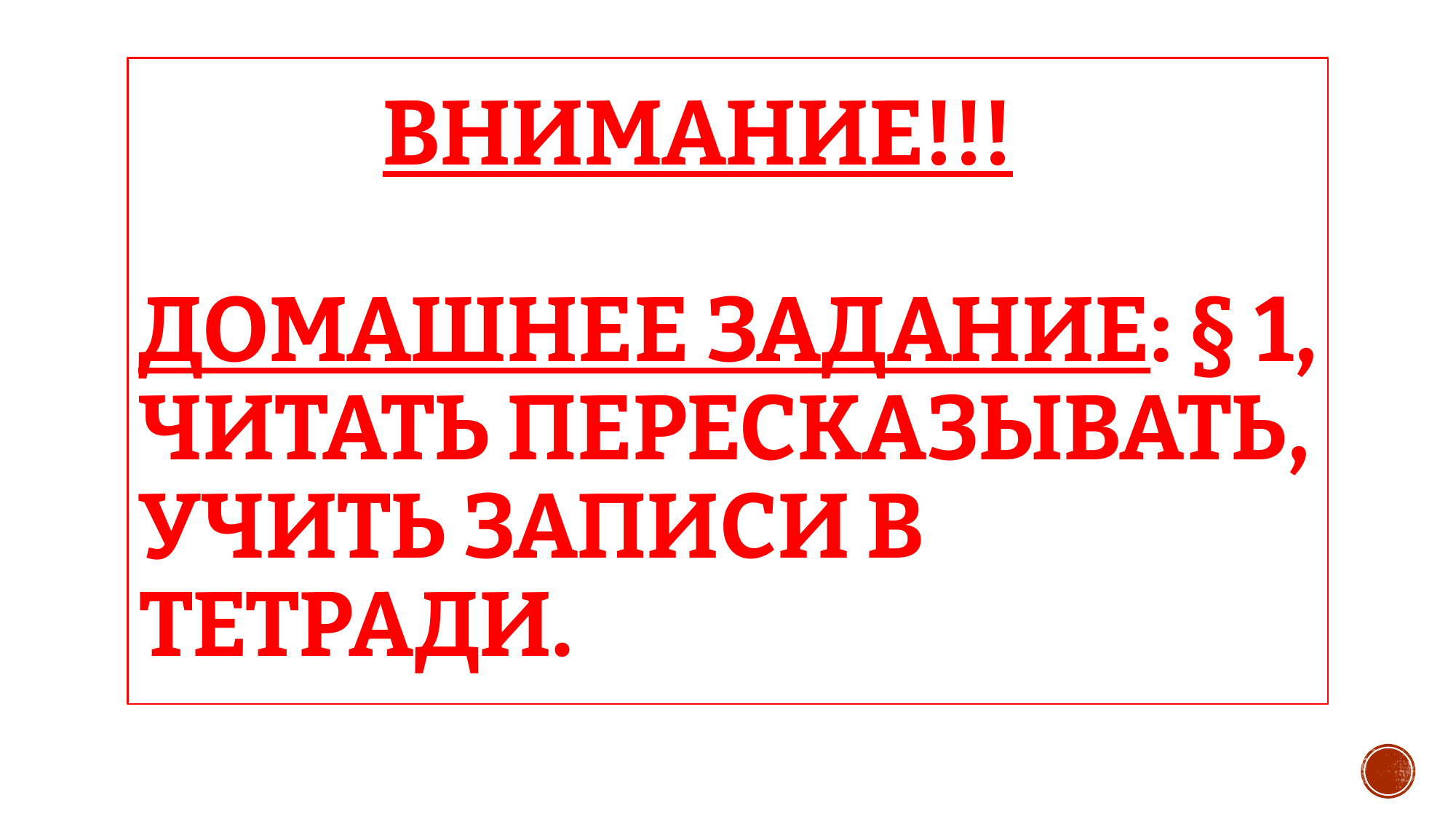

# Внимание!!! Домашнее задание: § 1, читать пересказывать, учить записи в тетради.